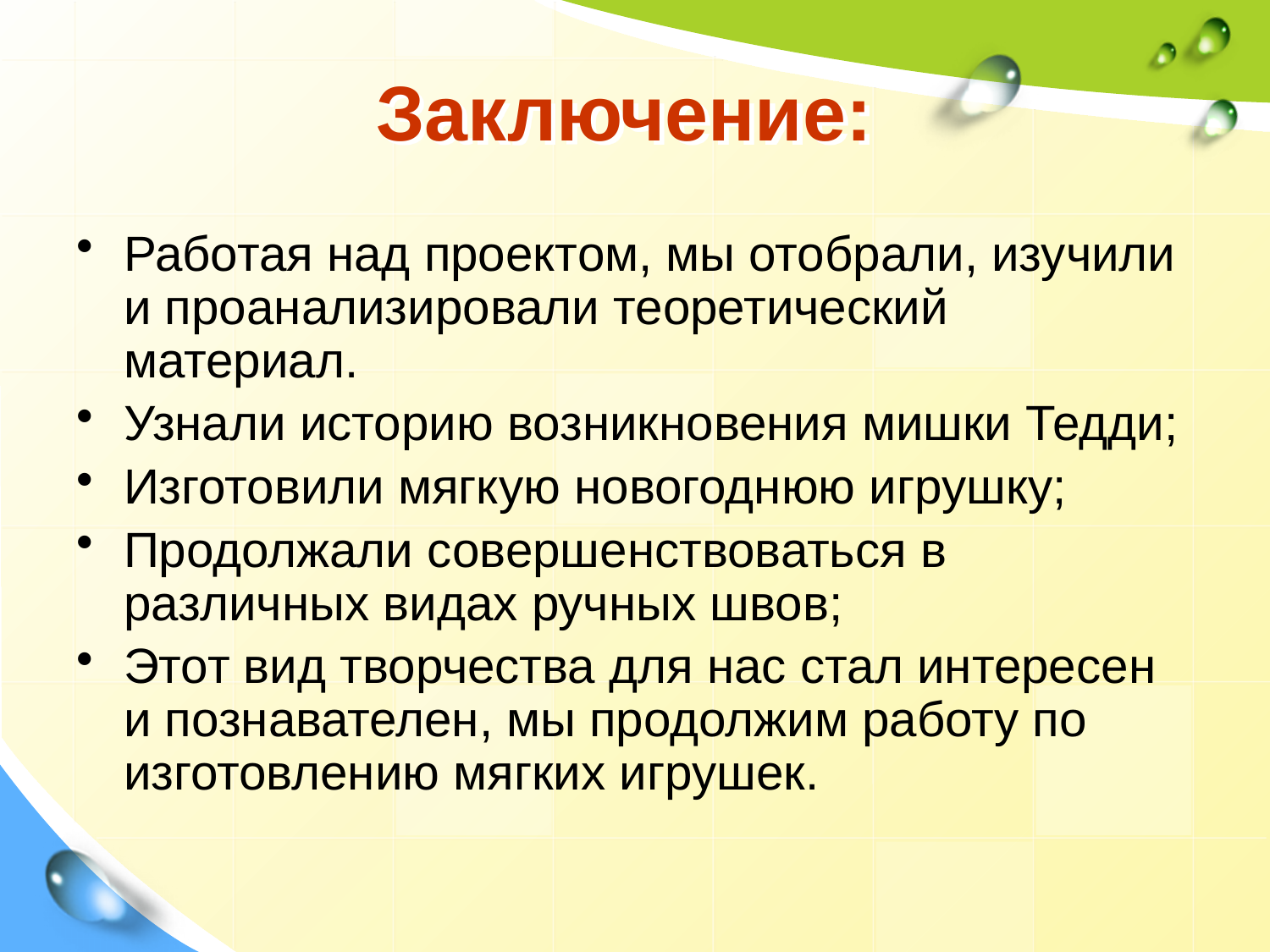

# Заключение:
Работая над проектом, мы отобрали, изучили и проанализировали теоретический материал.
Узнали историю возникновения мишки Тедди;
Изготовили мягкую новогоднюю игрушку;
Продолжали совершенствоваться в различных видах ручных швов;
Этот вид творчества для нас стал интересен и познавателен, мы продолжим работу по изготовлению мягких игрушек.